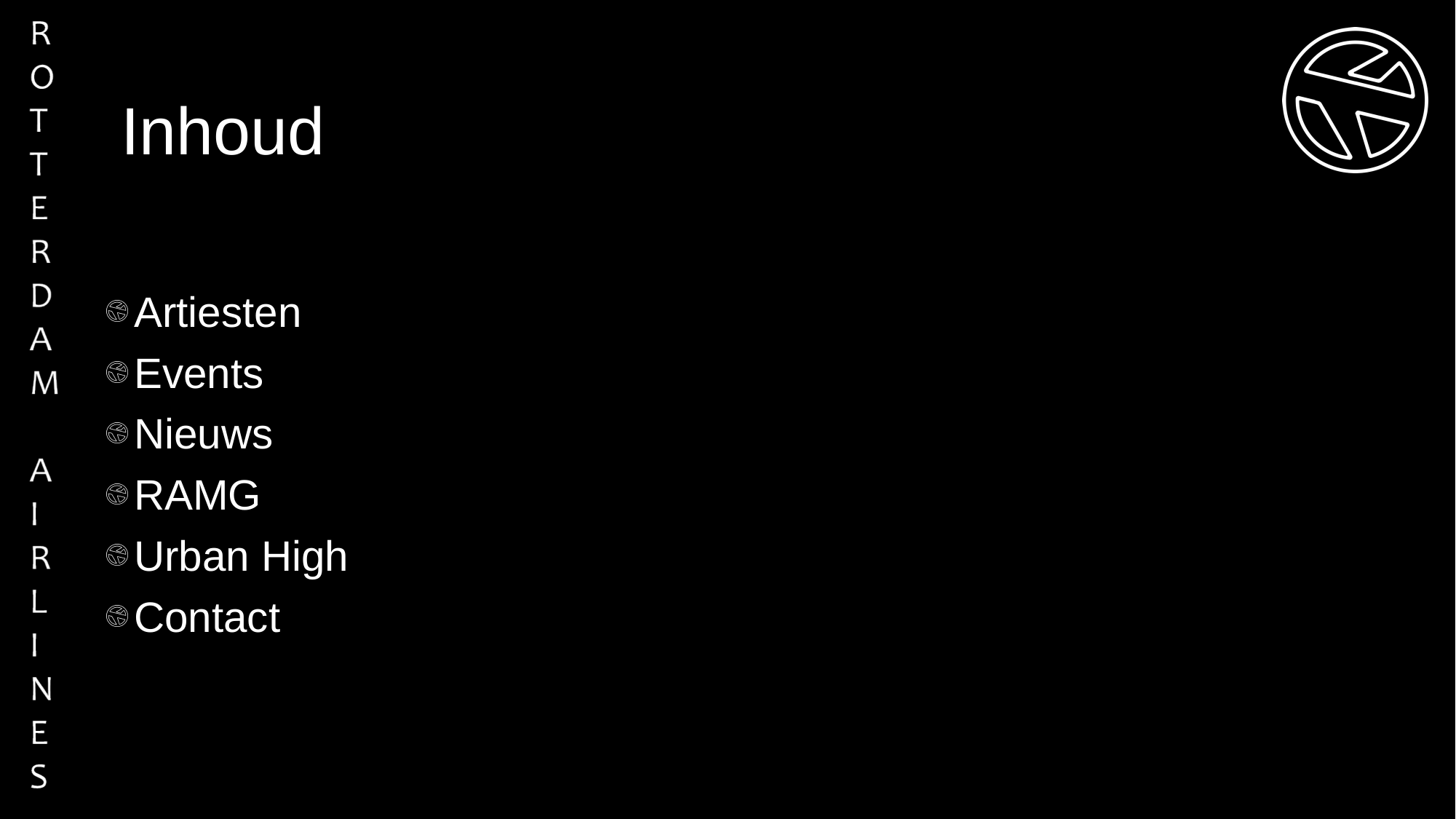

# Inhoud
Artiesten
Events
Nieuws
RAMG
Urban High
Contact